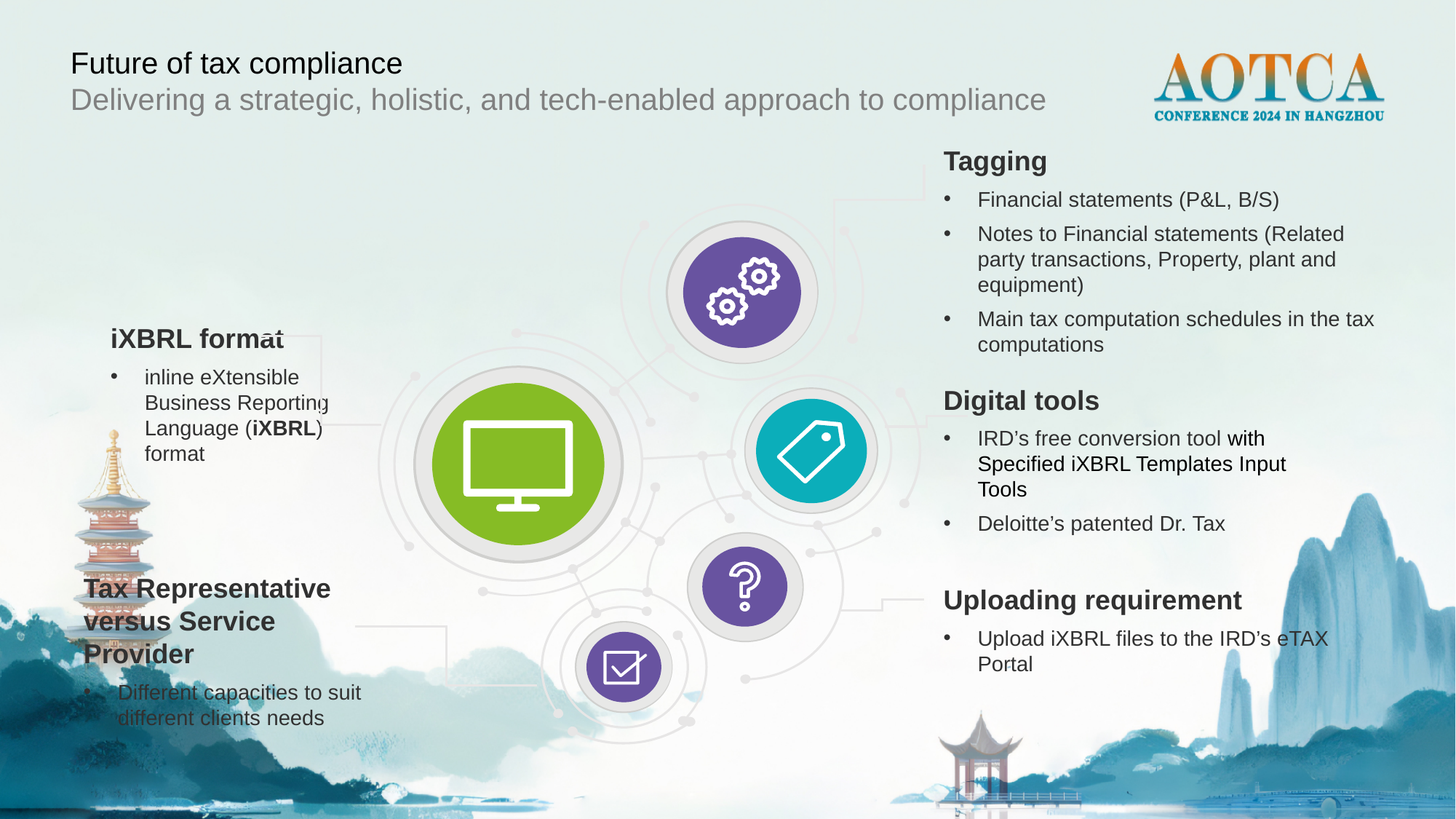

Future of tax compliance
Delivering a strategic, holistic, and tech-enabled approach to compliance
Tagging
Financial statements (P&L, B/S)
Notes to Financial statements (Related party transactions, Property, plant and equipment)
Main tax computation schedules in the tax computations

iXBRL format
inline eXtensible Business Reporting Language (iXBRL) format

Digital tools
IRD’s free conversion tool with Specified iXBRL Templates Input Tools
Deloitte’s patented Dr. Tax

Tax Representative versus Service Provider
Different capacities to suit different clients needs
Uploading requirement
Upload iXBRL files to the IRD’s eTAX Portal